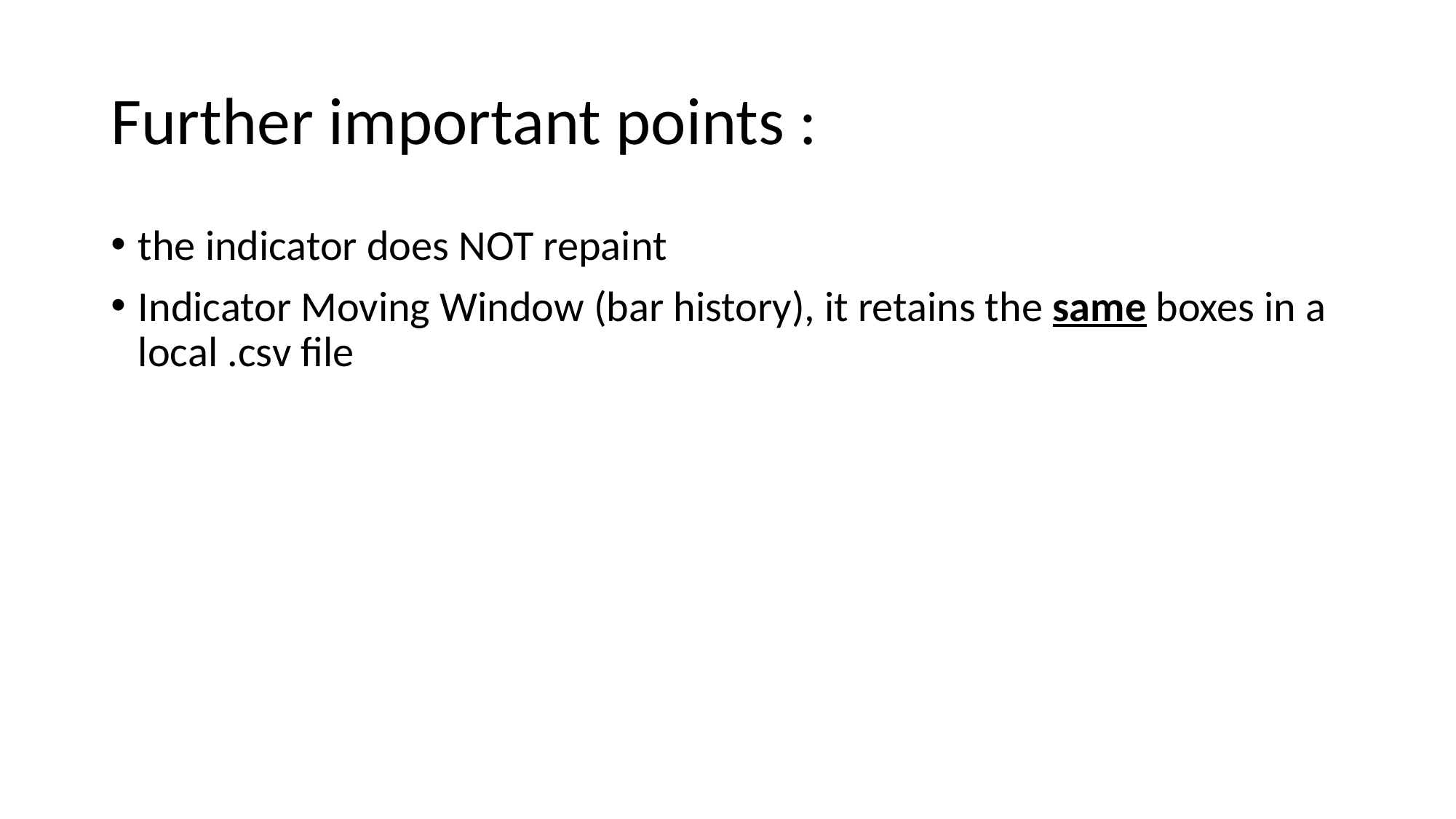

# Further important points :
the indicator does NOT repaint
Indicator Moving Window (bar history), it retains the same boxes in a local .csv file